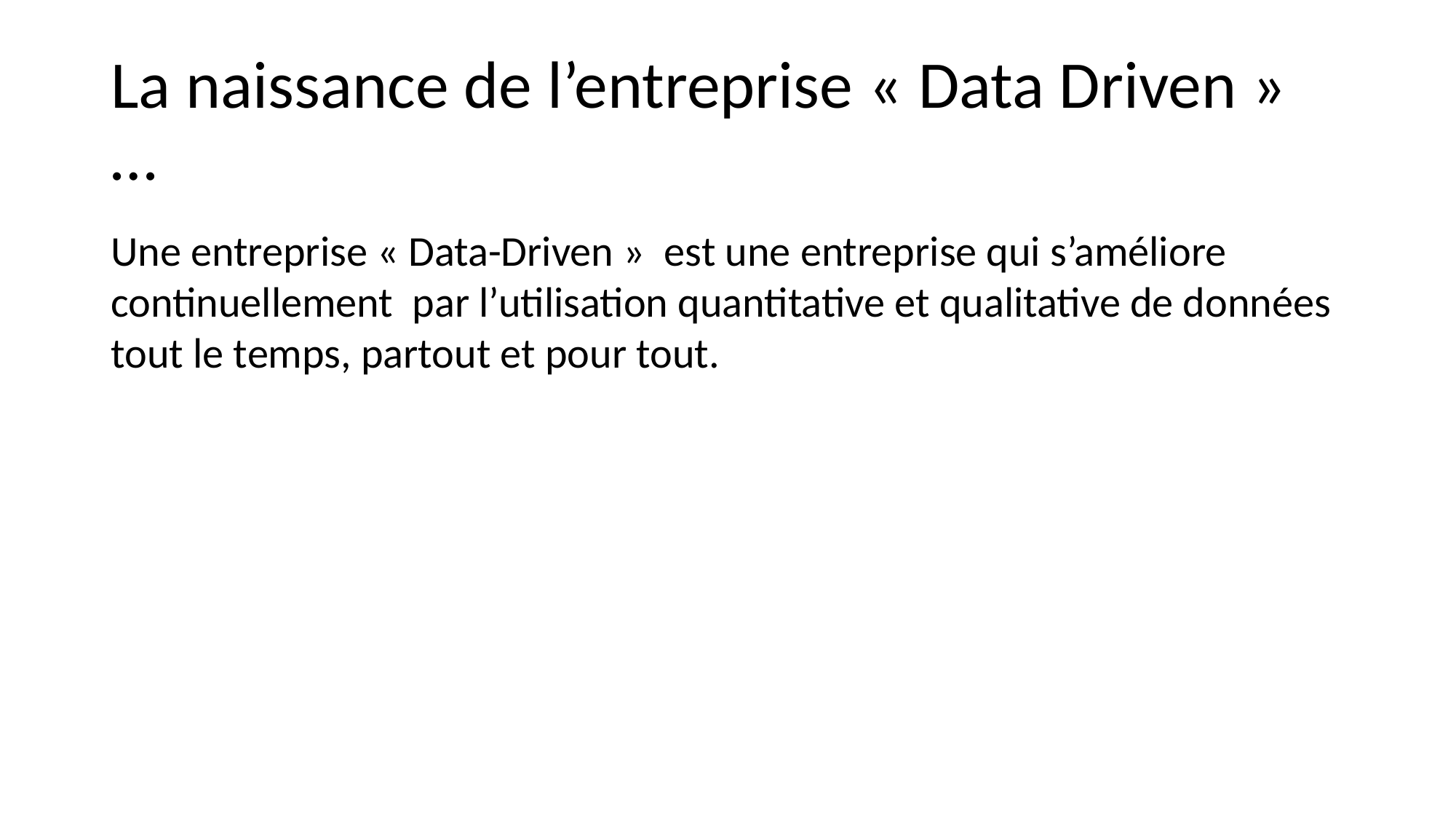

# La naissance de l’entreprise « Data Driven » …
Une entreprise « Data-Driven »  est une entreprise qui s’améliore continuellement  par l’utilisation quantitative et qualitative de données  tout le temps, partout et pour tout.